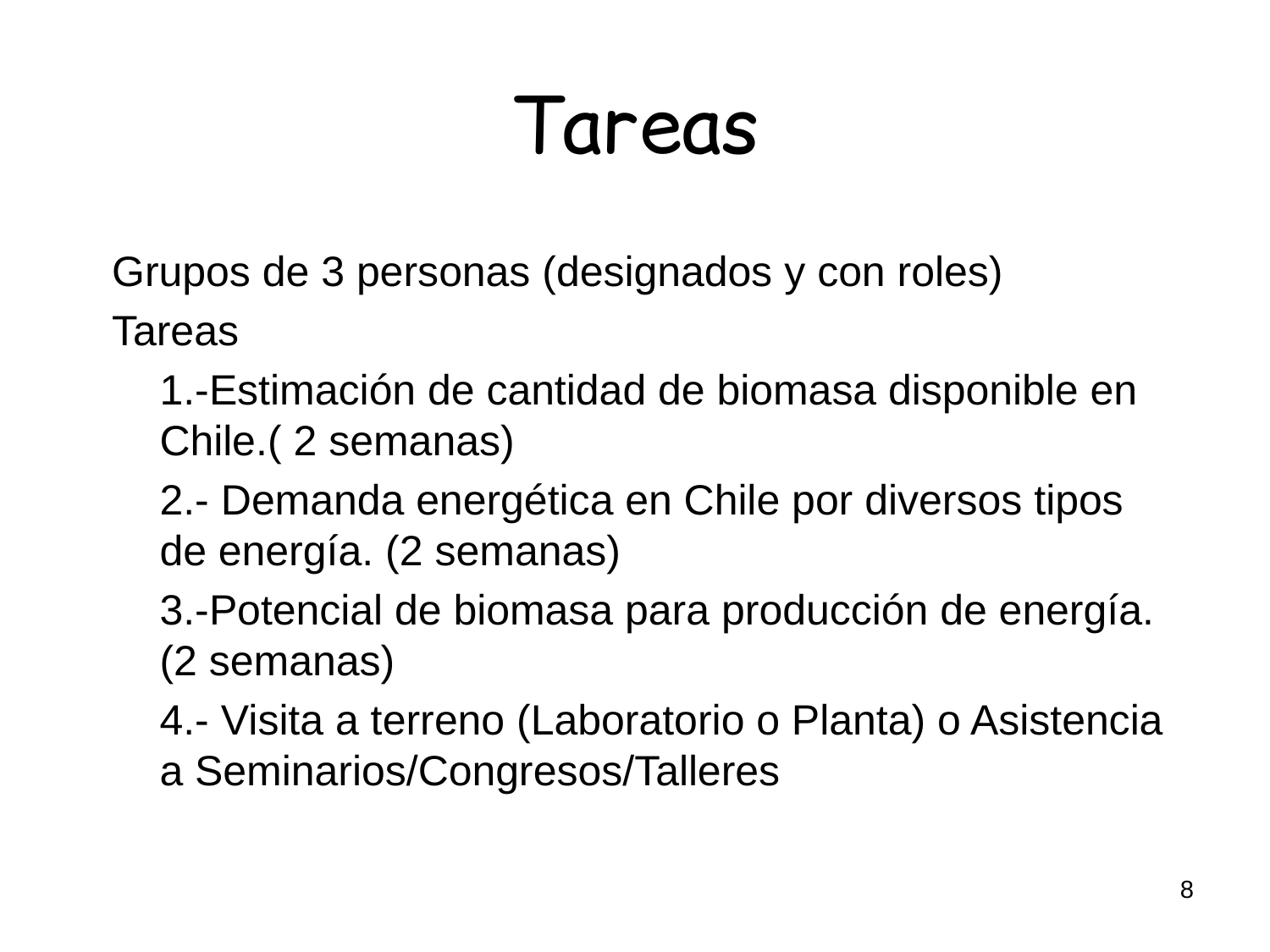

# Tareas

Grupos de 3 personas (designados y con roles)
Tareas
	1.-Estimación de cantidad de biomasa disponible en Chile.( 2 semanas)
	2.- Demanda energética en Chile por diversos tipos de energía. (2 semanas)
	3.-Potencial de biomasa para producción de energía. (2 semanas)
	4.- Visita a terreno (Laboratorio o Planta) o Asistencia a Seminarios/Congresos/Talleres

8